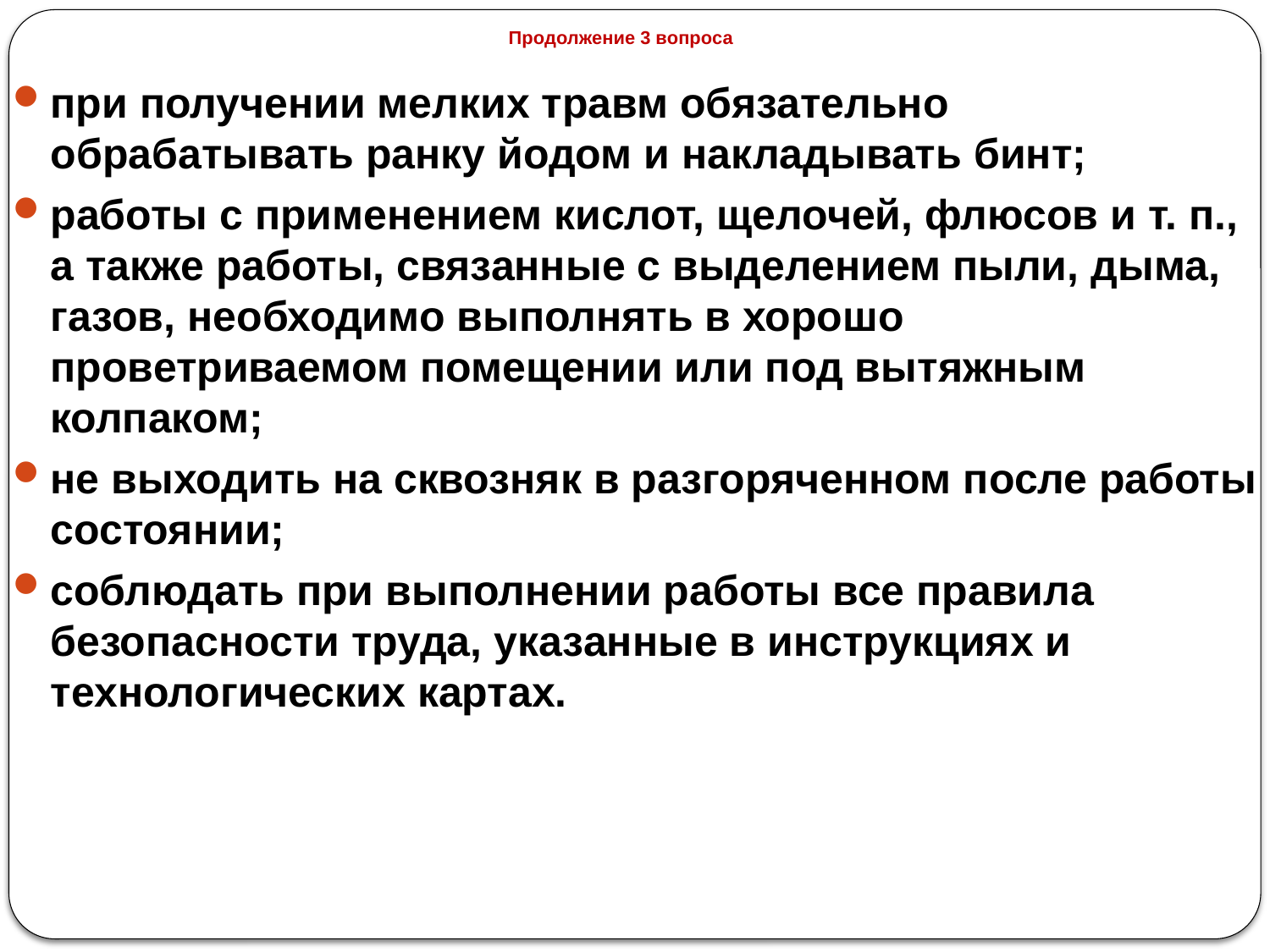

# Продолжение 3 вопроса
при получении мелких травм обязательно обрабатывать ранку йодом и накладывать бинт;
работы с применением кислот, щелочей, флюсов и т. п., а так­же работы, связанные с выделением пыли, дыма, газов, необходимо выполнять в хорошо проветриваемом помещении или под вытяжным колпаком;
не выходить на сквозняк в разгоряченном после работы состоянии;
соблюдать при выполнении работы все правила безопасности труда, указанные в инструкциях и технологических картах.